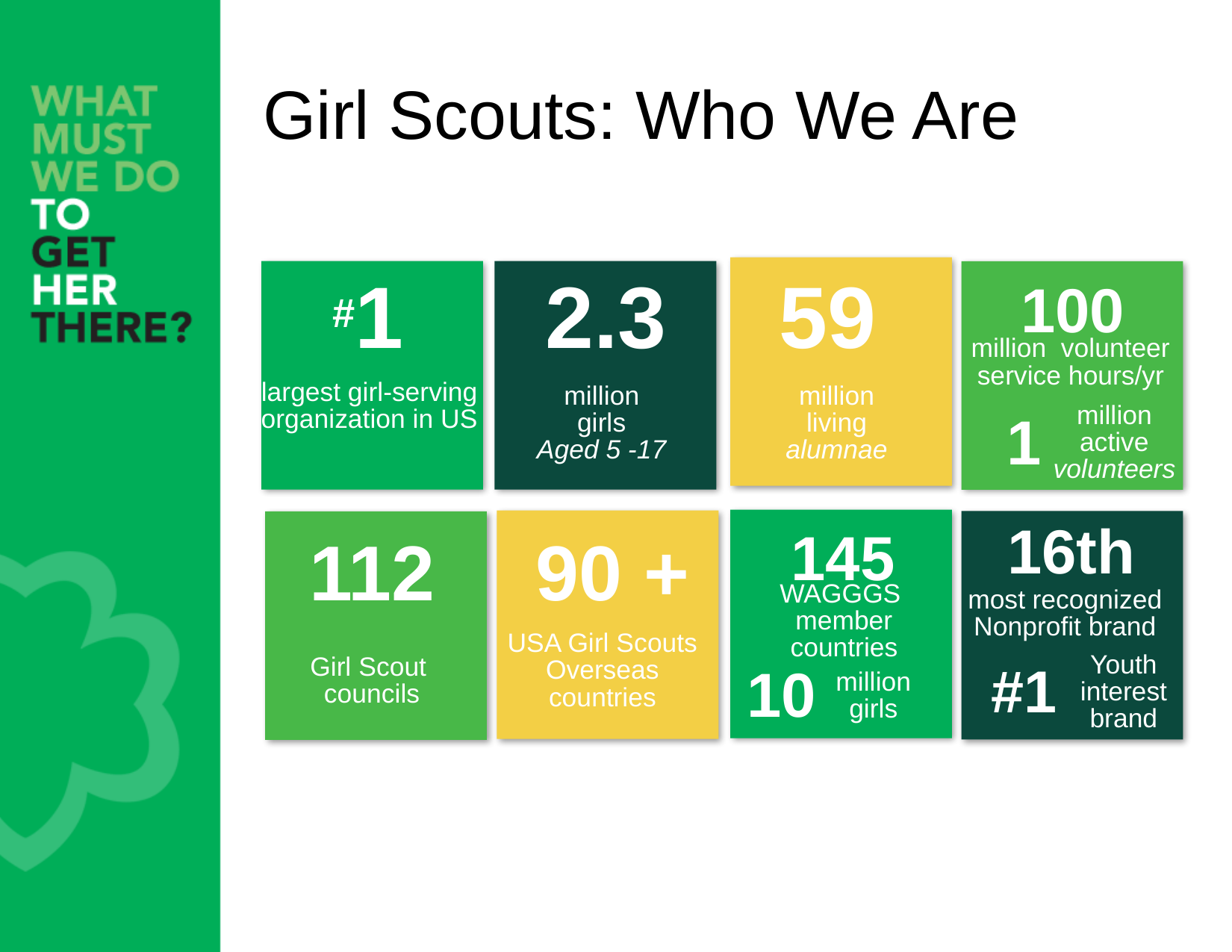

Girl Scouts: Who We Are

#1

2.3
59

100
million  volunteer
service hours/yr
largest girl-serving organization in US
million
girls
Aged 5 -17
million
living
alumnae
million
active
volunteers
1

16th
145
112
90 +
most recognized
Nonprofit brand
WAGGGS  member countries
USA Girl Scouts Overseas countries
Youth interest brand
Girl Scout
councils
#1
10
million
girls